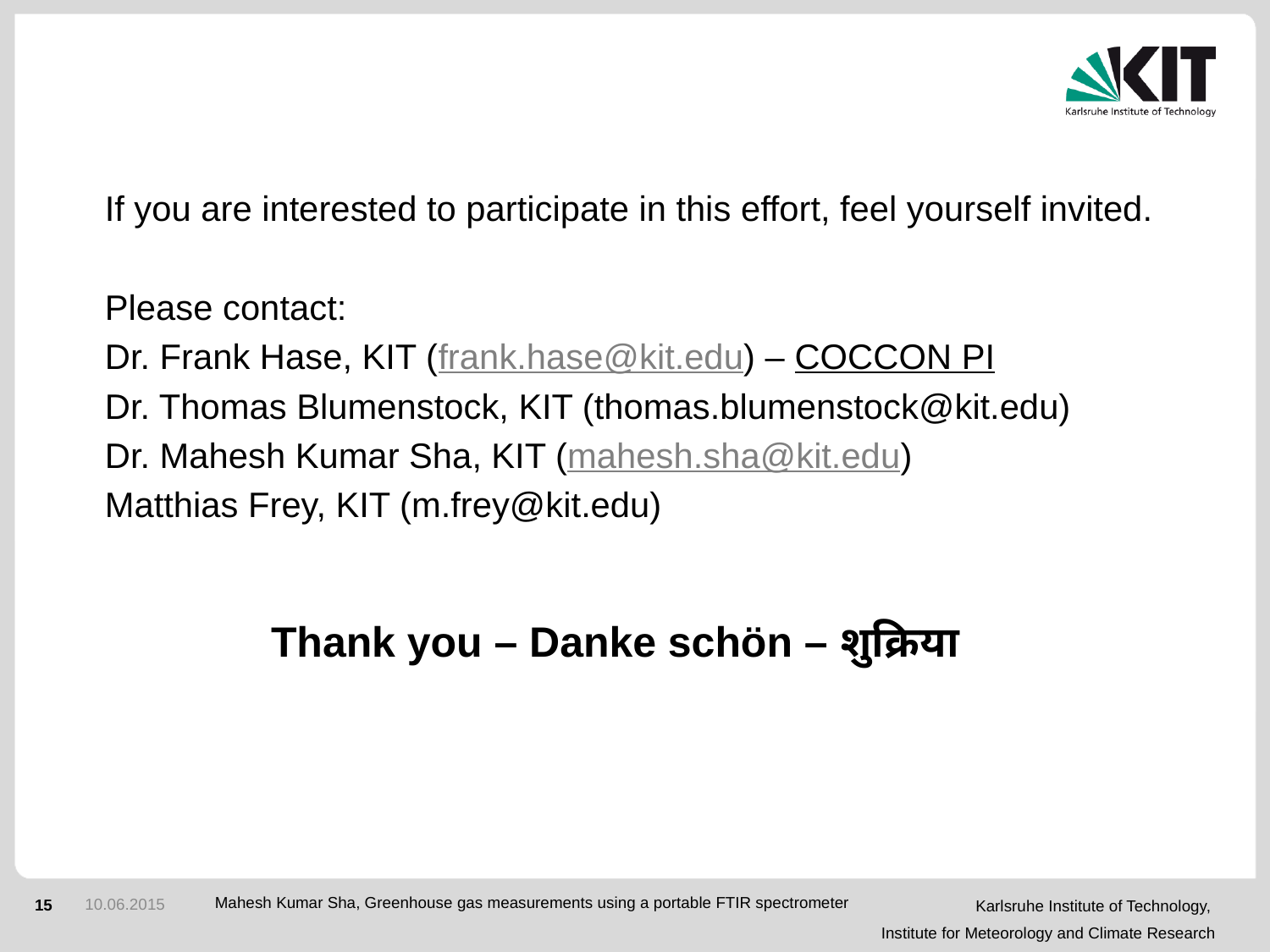

#
If you are interested to participate in this effort, feel yourself invited.

Please contact:
Dr. Frank Hase, KIT (frank.hase@kit.edu) – COCCON PI
Dr. Thomas Blumenstock, KIT (thomas.blumenstock@kit.edu)
Dr. Mahesh Kumar Sha, KIT (mahesh.sha@kit.edu)
Matthias Frey, KIT (m.frey@kit.edu)
Thank you – Danke schön – शुक्रिया
10.06.2015
Mahesh Kumar Sha, Greenhouse gas measurements using a portable FTIR spectrometer